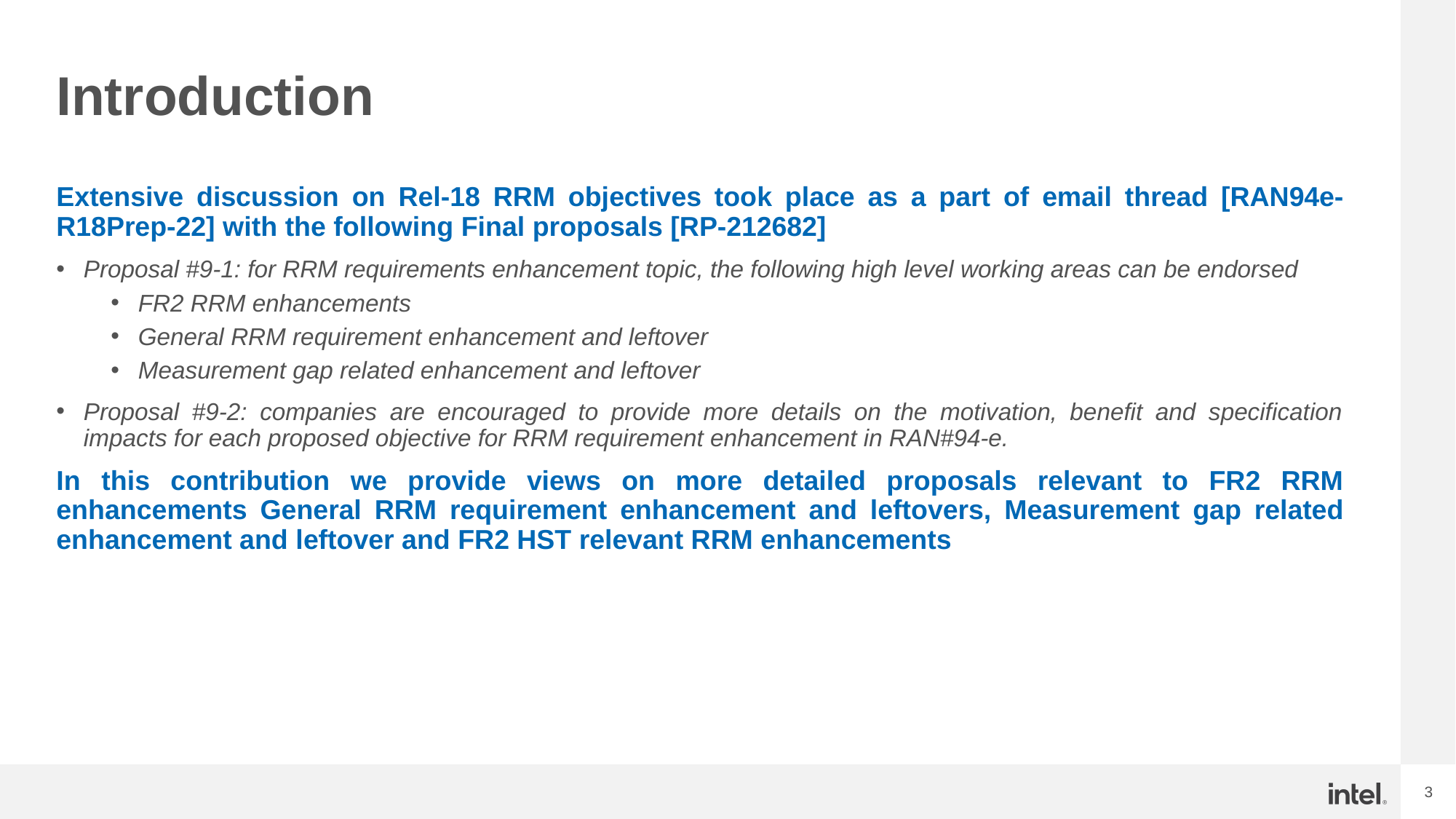

# Introduction
Extensive discussion on Rel-18 RRM objectives took place as a part of email thread [RAN94e-R18Prep-22] with the following Final proposals [RP-212682]
Proposal #9-1: for RRM requirements enhancement topic, the following high level working areas can be endorsed
FR2 RRM enhancements
General RRM requirement enhancement and leftover
Measurement gap related enhancement and leftover
Proposal #9-2: companies are encouraged to provide more details on the motivation, benefit and specification impacts for each proposed objective for RRM requirement enhancement in RAN#94-e.
In this contribution we provide views on more detailed proposals relevant to FR2 RRM enhancements General RRM requirement enhancement and leftovers, Measurement gap related enhancement and leftover and FR2 HST relevant RRM enhancements